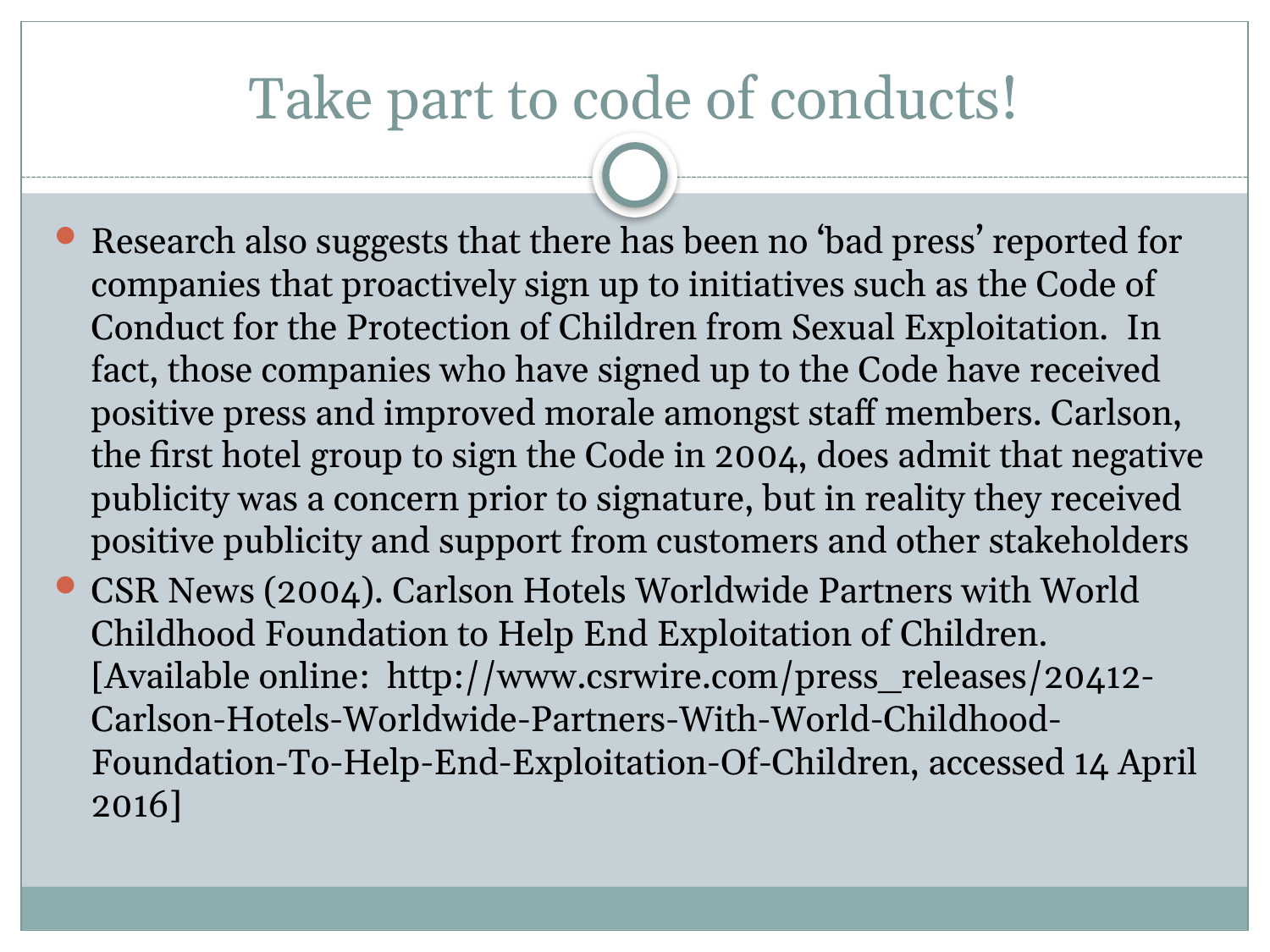

# Take part to code of conducts!
Research also suggests that there has been no ‘bad press’ reported for companies that proactively sign up to initiatives such as the Code of Conduct for the Protection of Children from Sexual Exploitation.  In fact, those companies who have signed up to the Code have received positive press and improved morale amongst staff members. Carlson, the first hotel group to sign the Code in 2004, does admit that negative publicity was a concern prior to signature, but in reality they received positive publicity and support from customers and other stakeholders
CSR News (2004). Carlson Hotels Worldwide Partners with World Childhood Foundation to Help End Exploitation of Children. [Available online:  http://www.csrwire.com/press_releases/20412-Carlson-Hotels-Worldwide-Partners-With-World-Childhood-Foundation-To-Help-End-Exploitation-Of-Children, accessed 14 April 2016]